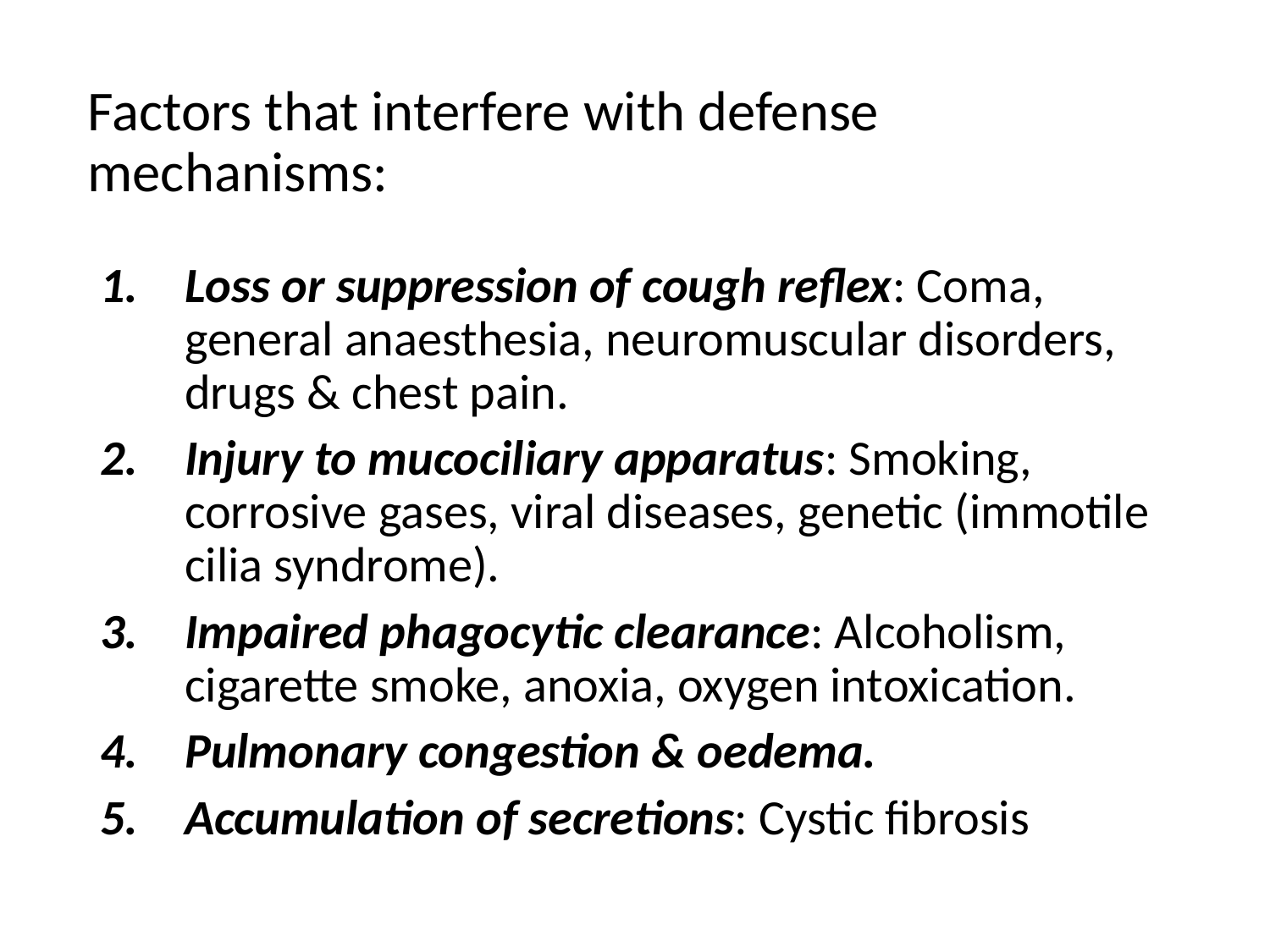

# Factors that interfere with defense mechanisms:
Loss or suppression of cough reflex: Coma, general anaesthesia, neuromuscular disorders, drugs & chest pain.
Injury to mucociliary apparatus: Smoking, corrosive gases, viral diseases, genetic (immotile cilia syndrome).
Impaired phagocytic clearance: Alcoholism, cigarette smoke, anoxia, oxygen intoxication.
Pulmonary congestion & oedema.
Accumulation of secretions: Cystic fibrosis